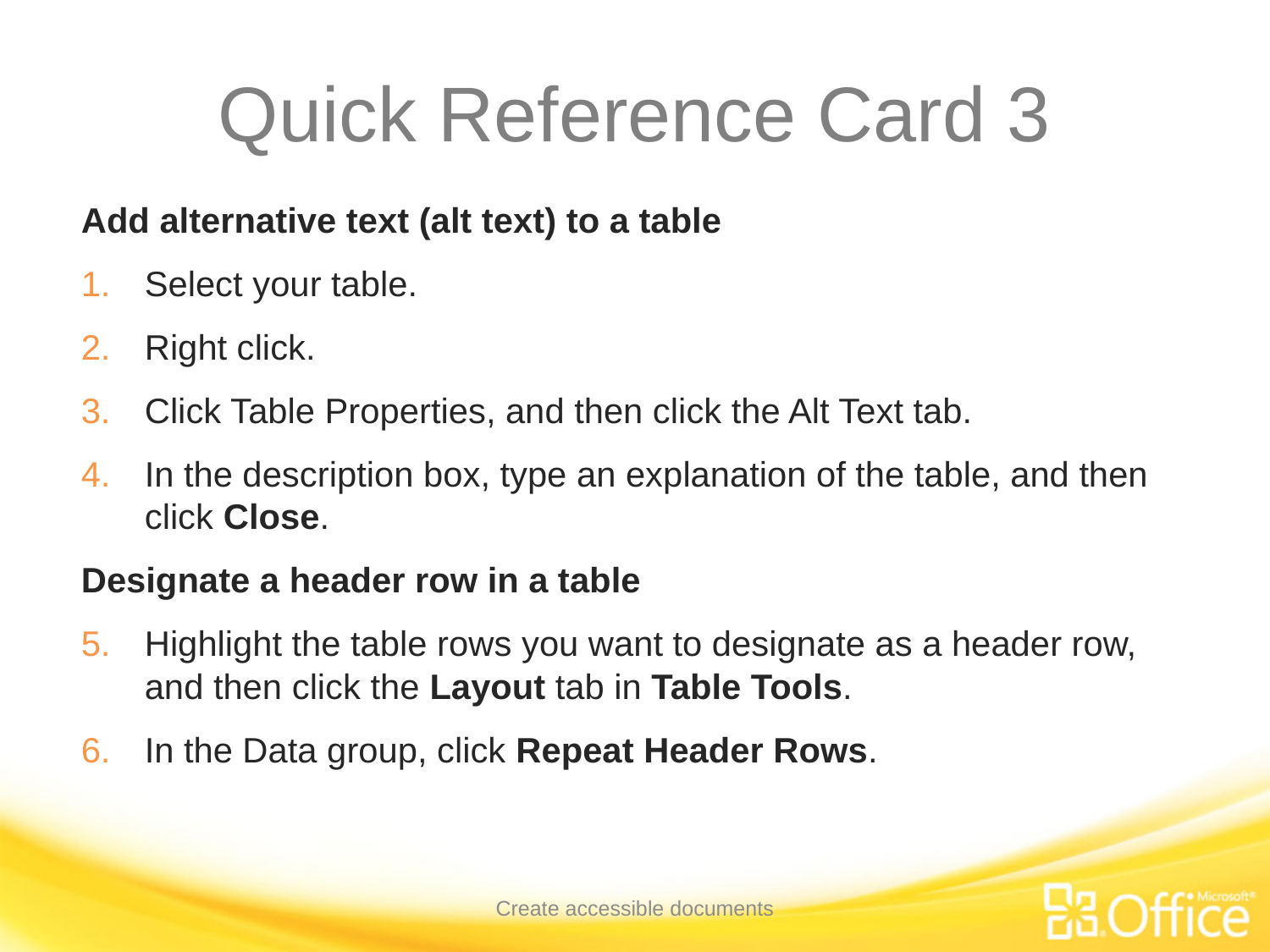

# Quick Reference Card 3
Add alternative text (alt text) to a table
Select your table.
Right click.
Click Table Properties, and then click the Alt Text tab.
In the description box, type an explanation of the table, and then click Close.
Designate a header row in a table
Highlight the table rows you want to designate as a header row, and then click the Layout tab in Table Tools.
In the Data group, click Repeat Header Rows.

Create accessible documents